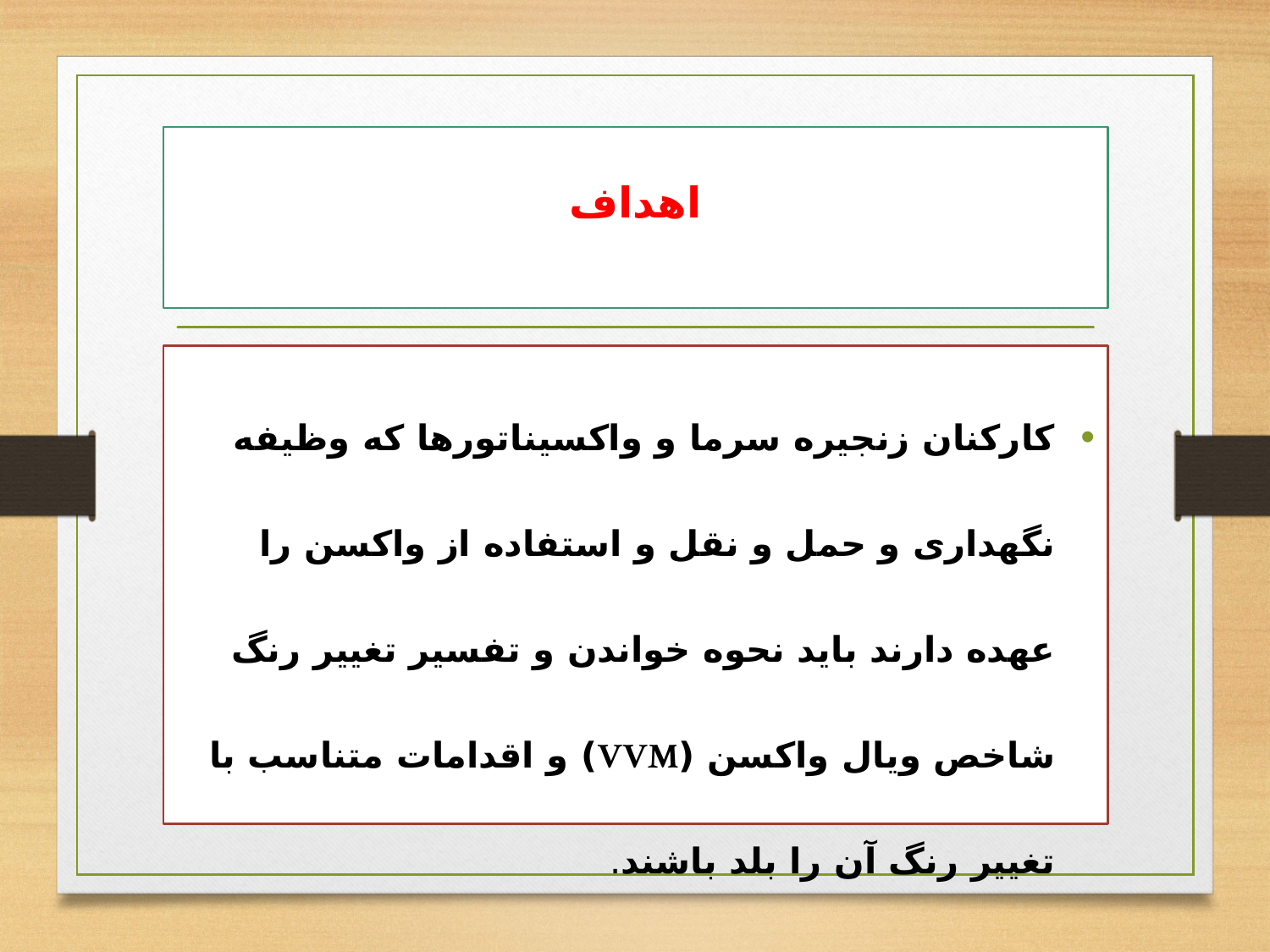

# اهداف
کارکنان زنجیره سرما و واکسیناتورها که وظیفه نگهداری و حمل و نقل و استفاده از واکسن را عهده دارند باید نحوه خواندن و تفسیر تغییر رنگ شاخص ویال واکسن (VVM) و اقدامات متناسب با تغییر رنگ آن را بلد باشند.